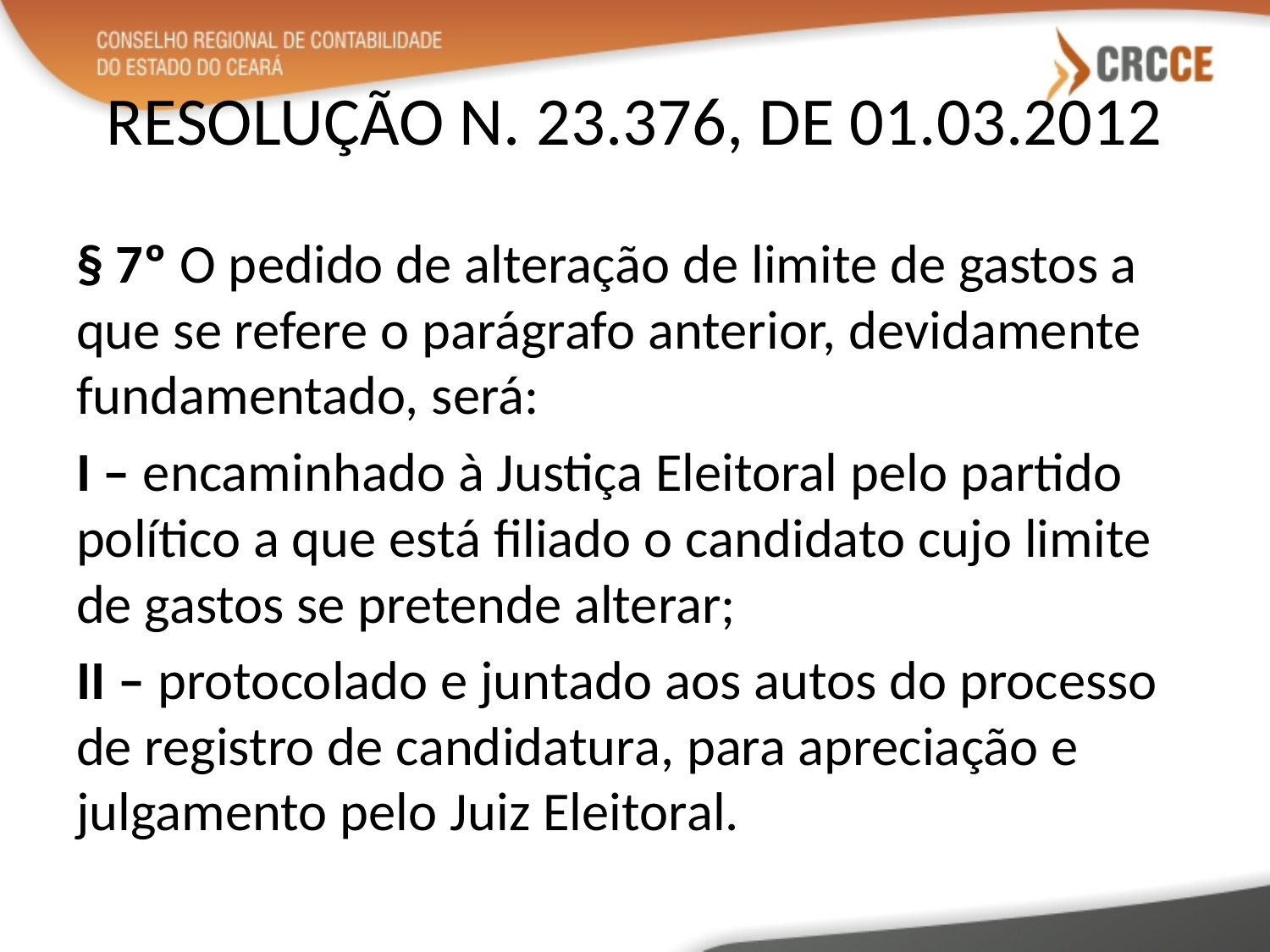

# RESOLUÇÃO N. 23.376, DE 01.03.2012
§ 7º O pedido de alteração de limite de gastos a que se refere o parágrafo anterior, devidamente fundamentado, será:
I – encaminhado à Justiça Eleitoral pelo partido político a que está filiado o candidato cujo limite de gastos se pretende alterar;
II – protocolado e juntado aos autos do processo de registro de candidatura, para apreciação e julgamento pelo Juiz Eleitoral.